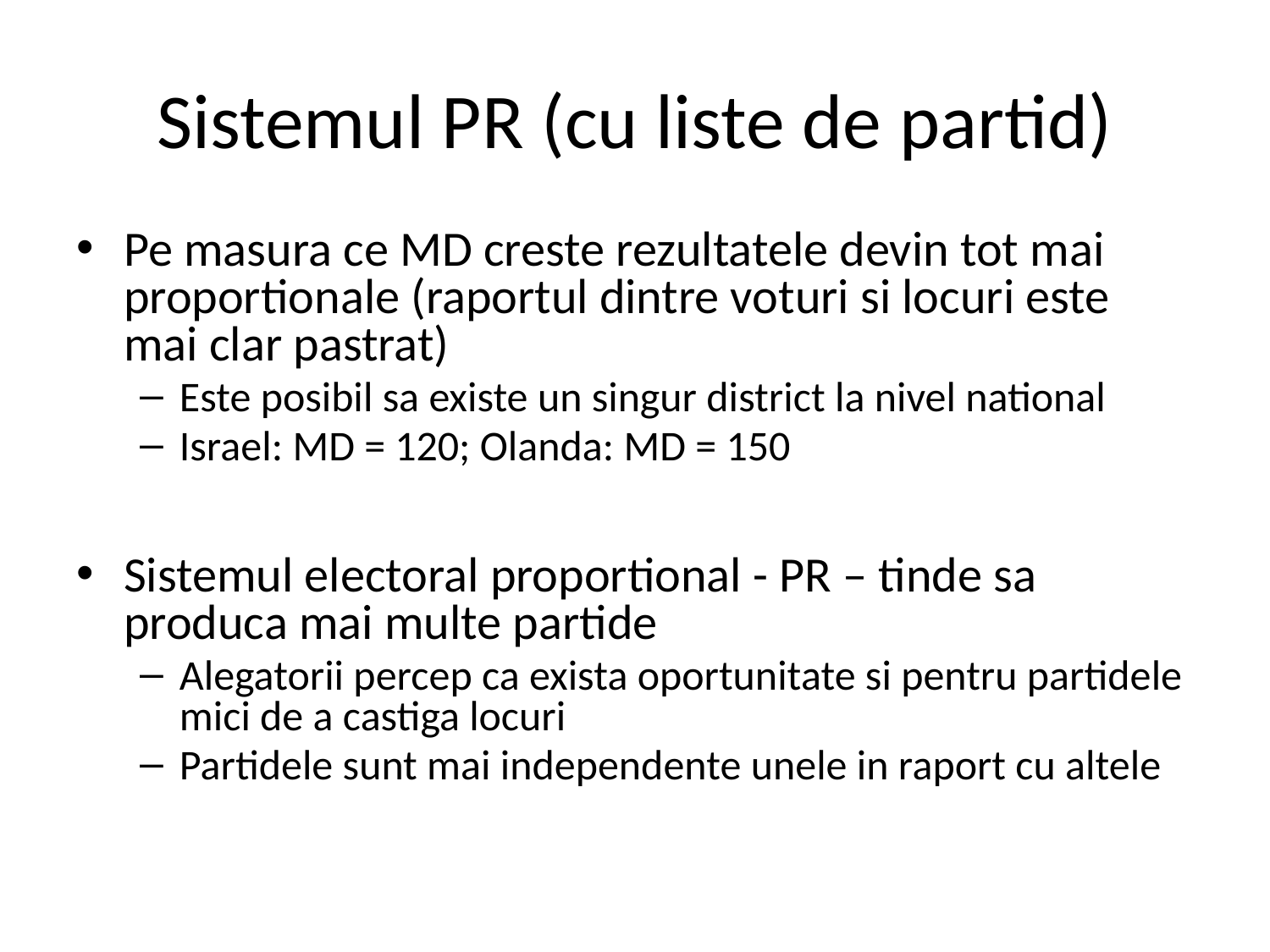

# Sistemul PR (cu liste de partid)
Pe masura ce MD creste rezultatele devin tot mai proportionale (raportul dintre voturi si locuri este mai clar pastrat)
Este posibil sa existe un singur district la nivel national
Israel: MD = 120; Olanda: MD = 150

Sistemul electoral proportional - PR – tinde sa produca mai multe partide
Alegatorii percep ca exista oportunitate si pentru partidele mici de a castiga locuri
Partidele sunt mai independente unele in raport cu altele